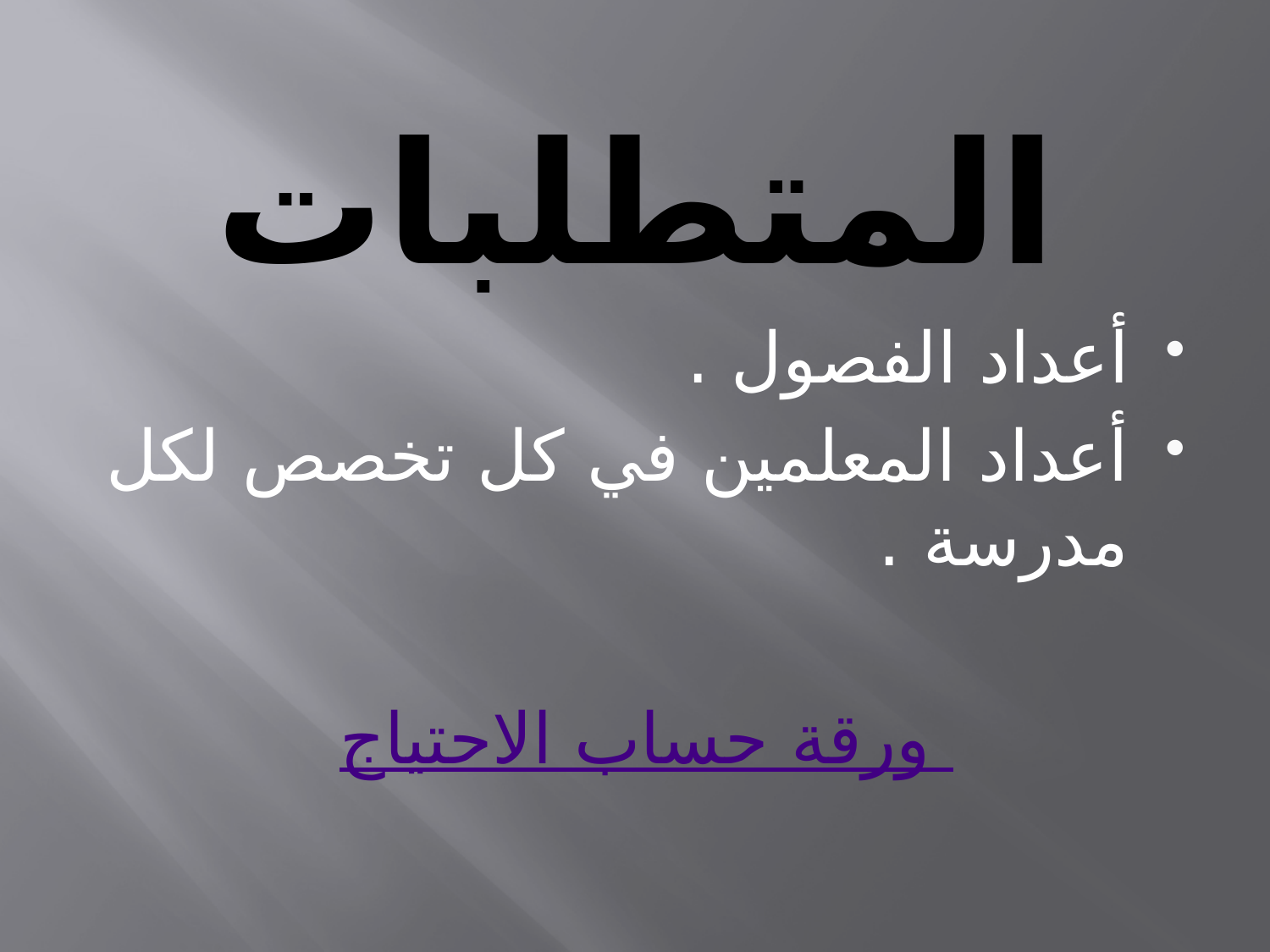

# المتطلبات
أعداد الفصول .
أعداد المعلمين في كل تخصص لكل مدرسة .

ورقة حساب الاحتياج